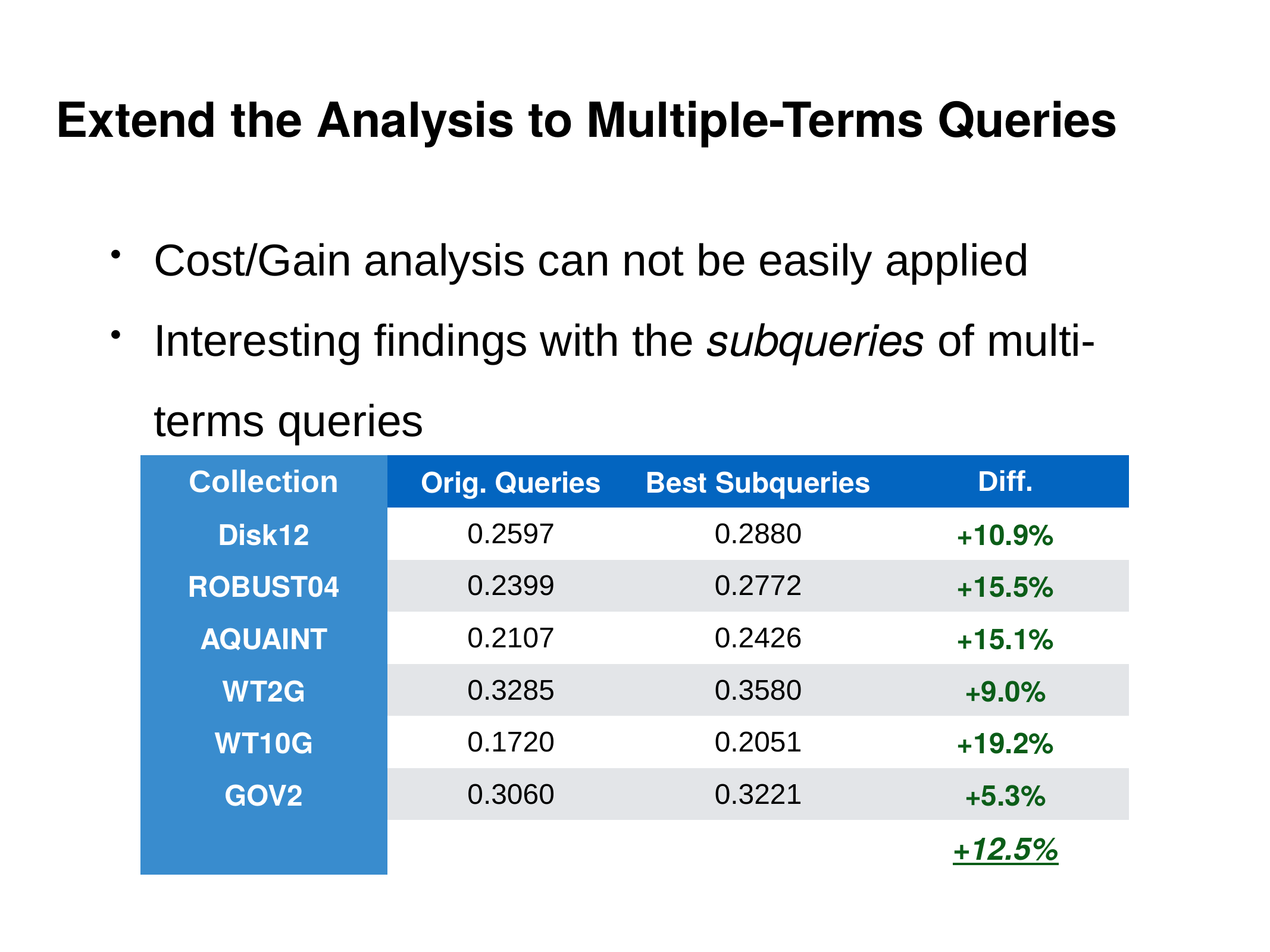

# Extend the Analysis to Multiple-Terms Queries
Cost/Gain analysis can not be easily applied
Interesting findings with the subqueries of multi-terms queries
| Collection | Orig. Queries | Best Subqueries | Diff. |
| --- | --- | --- | --- |
| Disk12 | 0.2597 | 0.2880 | +10.9% |
| ROBUST04 | 0.2399 | 0.2772 | +15.5% |
| AQUAINT | 0.2107 | 0.2426 | +15.1% |
| WT2G | 0.3285 | 0.3580 | +9.0% |
| WT10G | 0.1720 | 0.2051 | +19.2% |
| GOV2 | 0.3060 | 0.3221 | +5.3% |
|  |  |  | +12.5% |
143